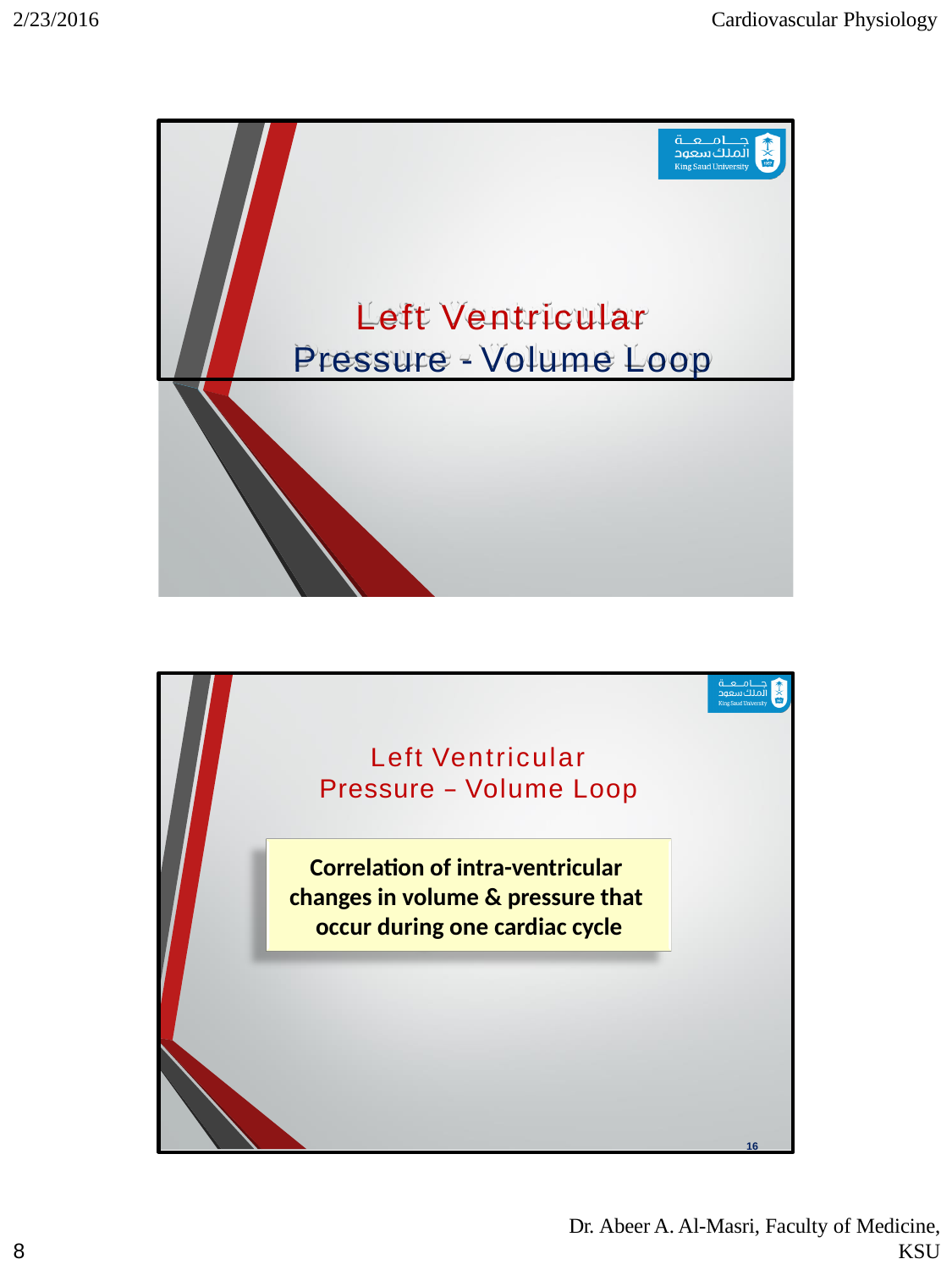

2/23/2016
Cardiovascular Physiology

Left Ventricular  Pressure - Volume Loop

Left Ventricular
Pressure – Volume Loop

Correlation of intra-ventricular  changes in volume & pressure that  occur during one cardiac cycle

16

Dr. Abeer A. Al-Masri, Faculty of Medicine,
KSU
8